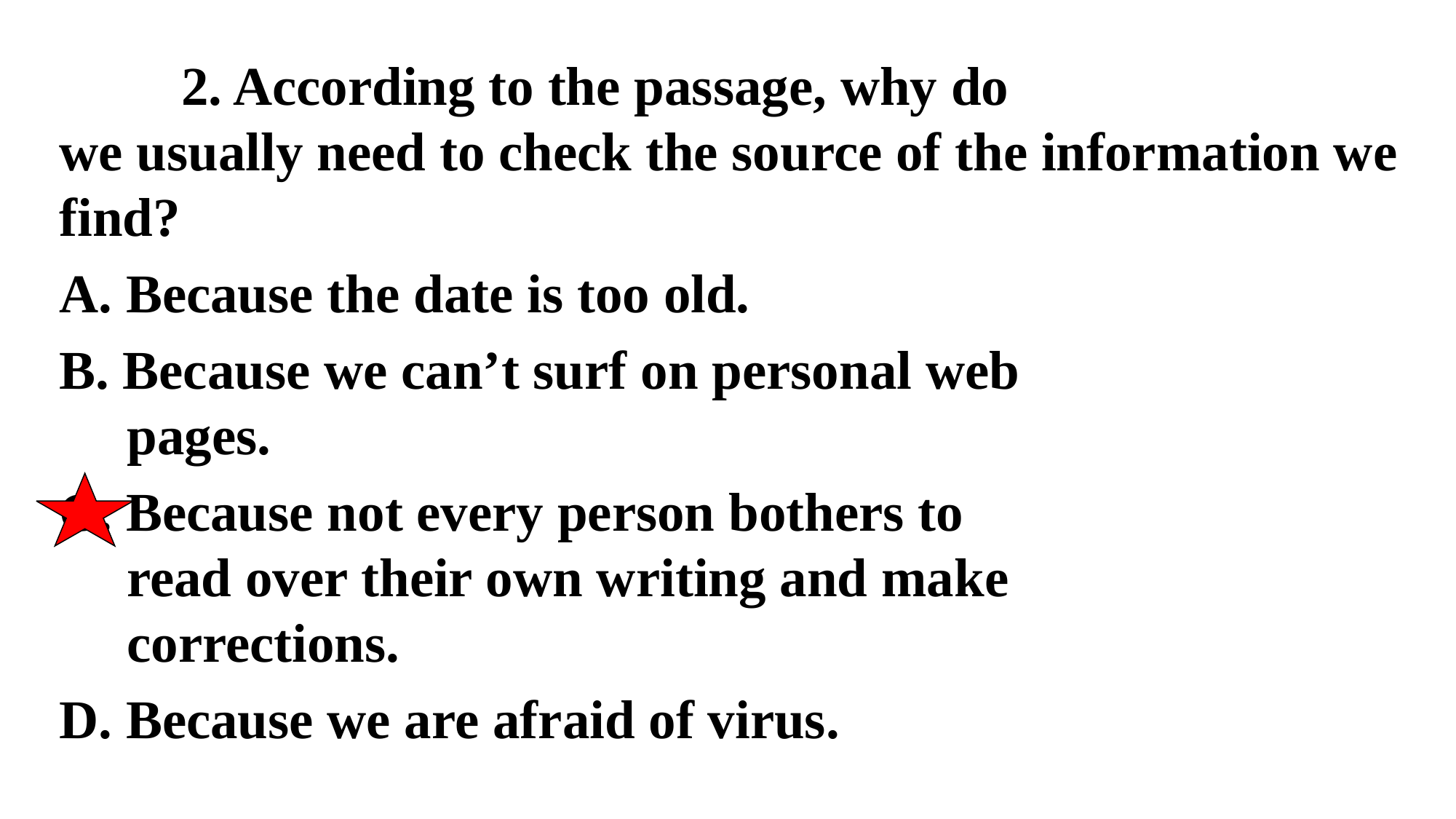

2. According to the passage, why do
we usually need to check the source of the information we find?
A. Because the date is too old.
B. Because we can’t surf on personal web
　pages.
C. Because not every person bothers to
　read over their own writing and make
　corrections.
D. Because we are afraid of virus.